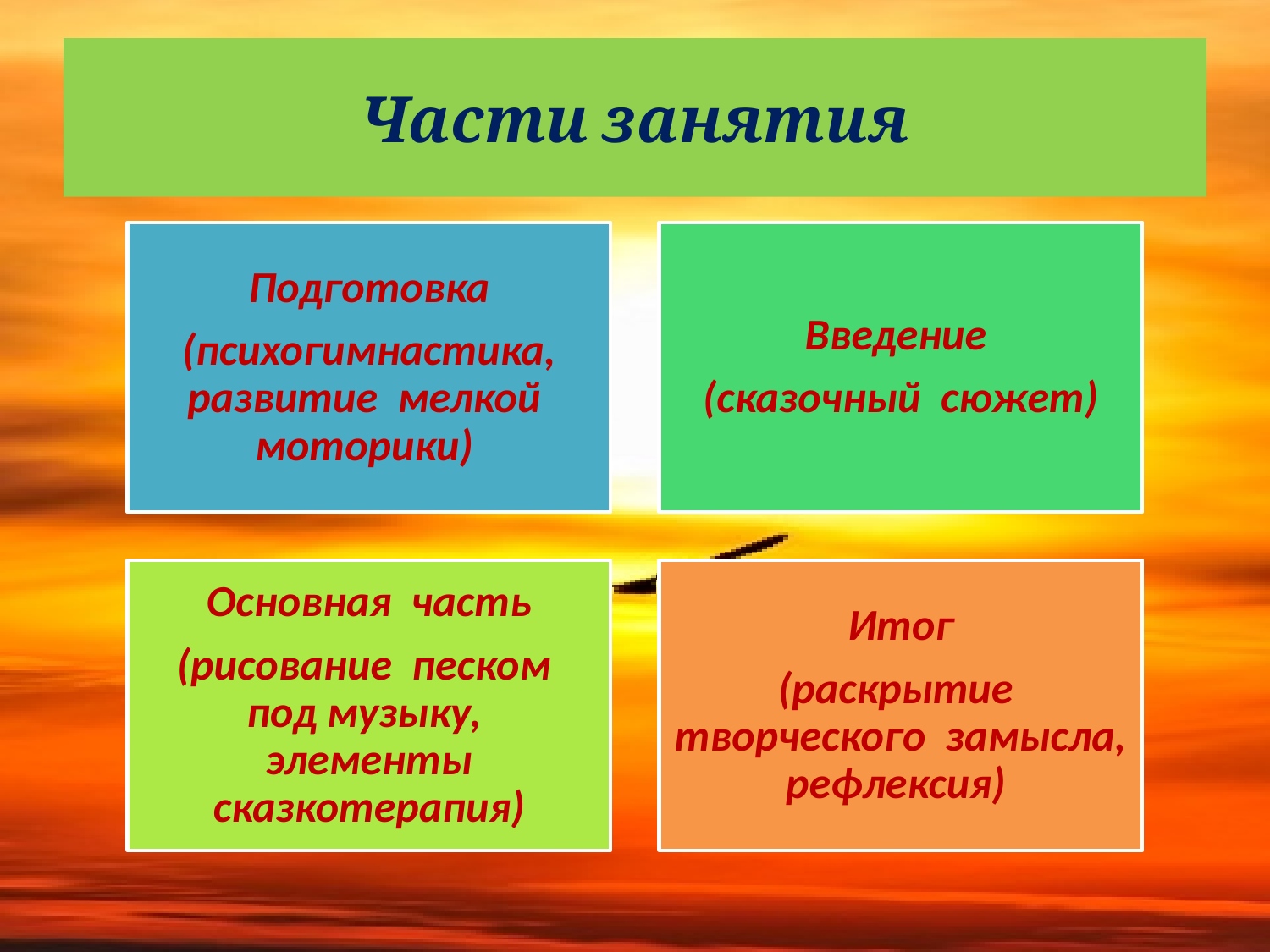

# Части занятия
Подготовка
(психогимнастика, развитие  мелкой  моторики)
Введение
(сказочный  сюжет)
Основная  часть
(рисование  песком  под музыку,  элементы сказкотерапия)
Итог
(раскрытие  творческого  замысла, рефлексия)